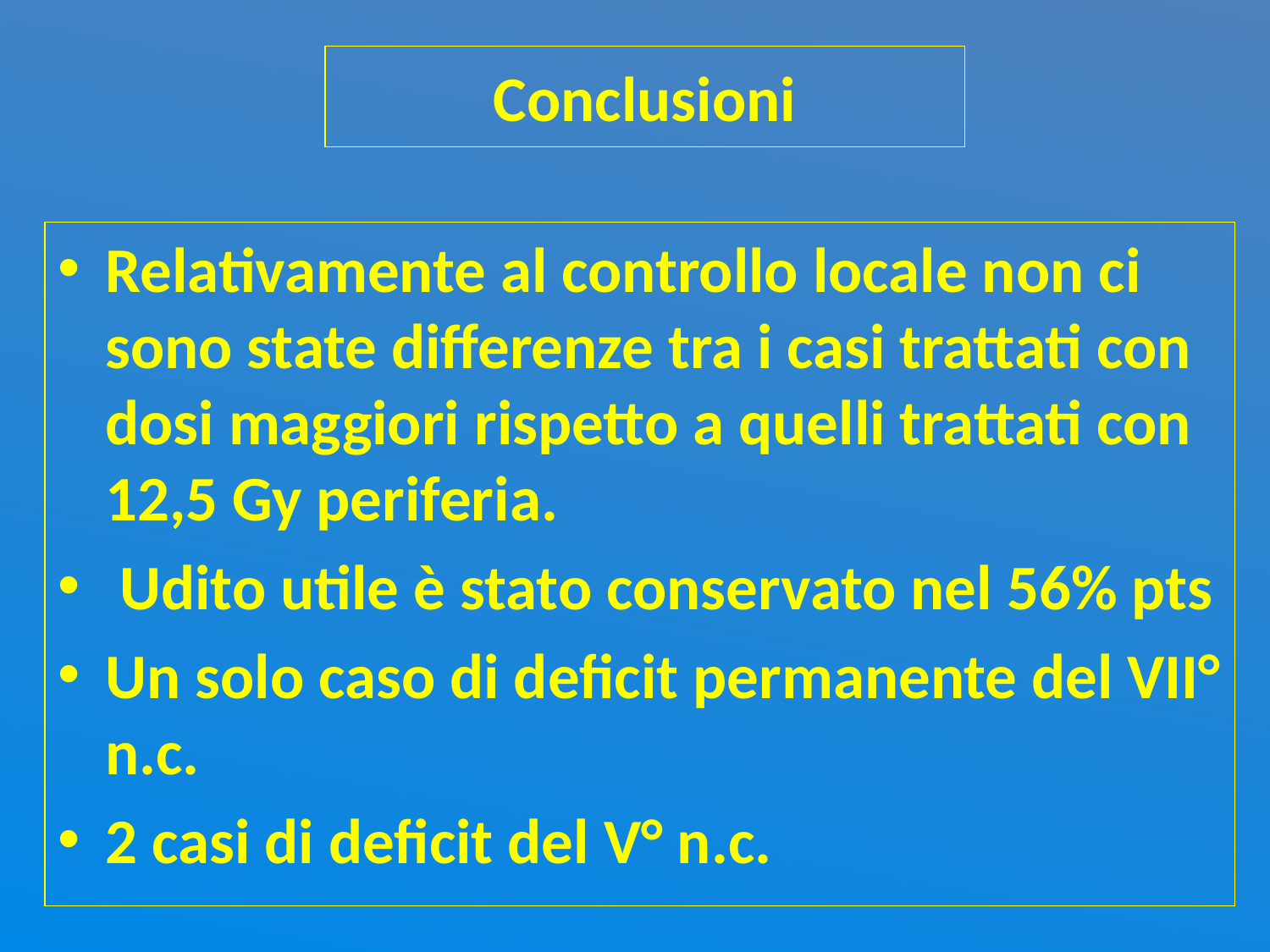

# Conclusioni
Relativamente al controllo locale non ci sono state differenze tra i casi trattati con dosi maggiori rispetto a quelli trattati con 12,5 Gy periferia.
 Udito utile è stato conservato nel 56% pts
Un solo caso di deficit permanente del VII° n.c.
2 casi di deficit del V° n.c.